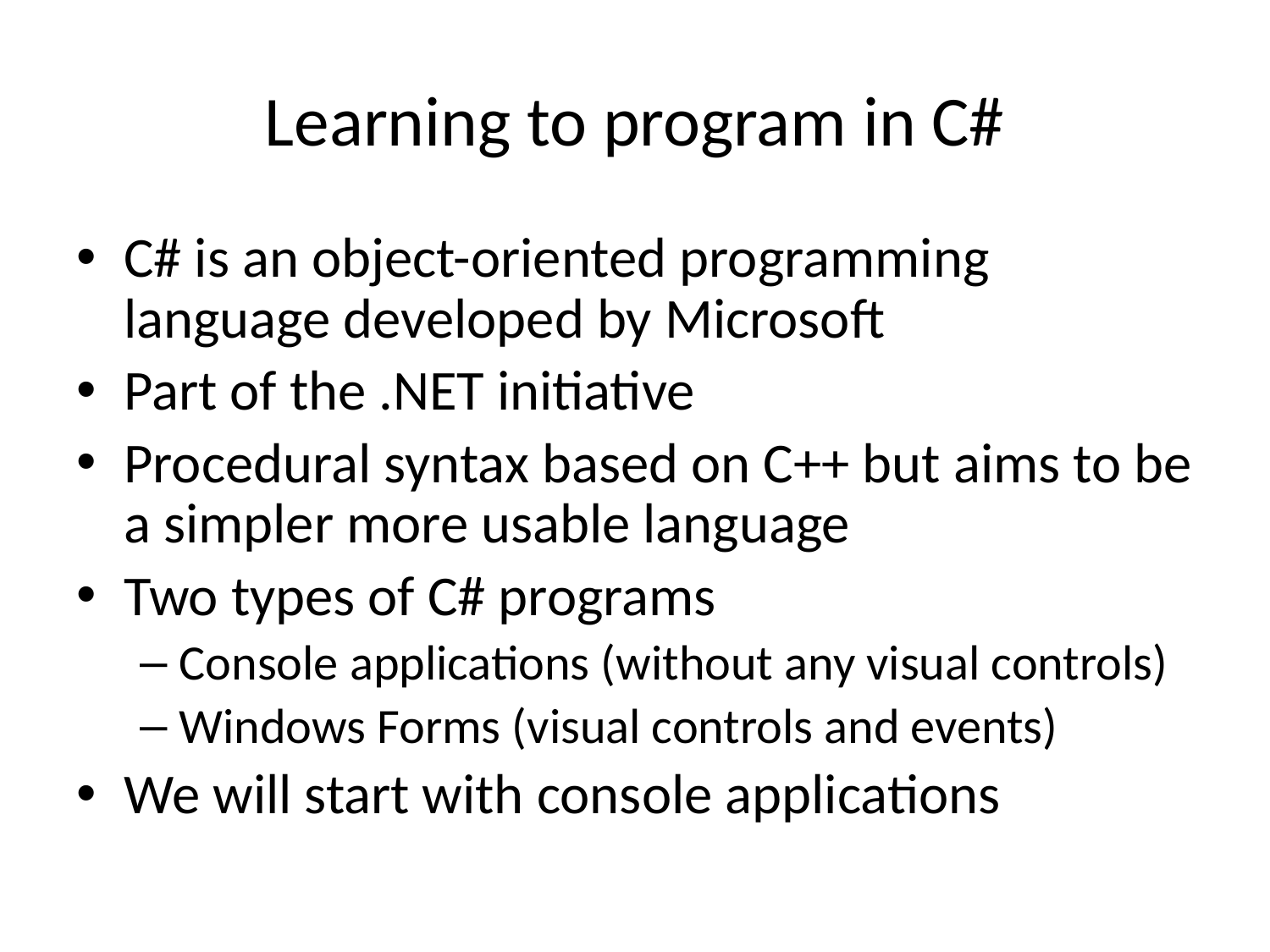

# Learning to program in C#
C# is an object-oriented programming language developed by Microsoft
Part of the .NET initiative
Procedural syntax based on C++ but aims to be a simpler more usable language
Two types of C# programs
Console applications (without any visual controls)
Windows Forms (visual controls and events)
We will start with console applications